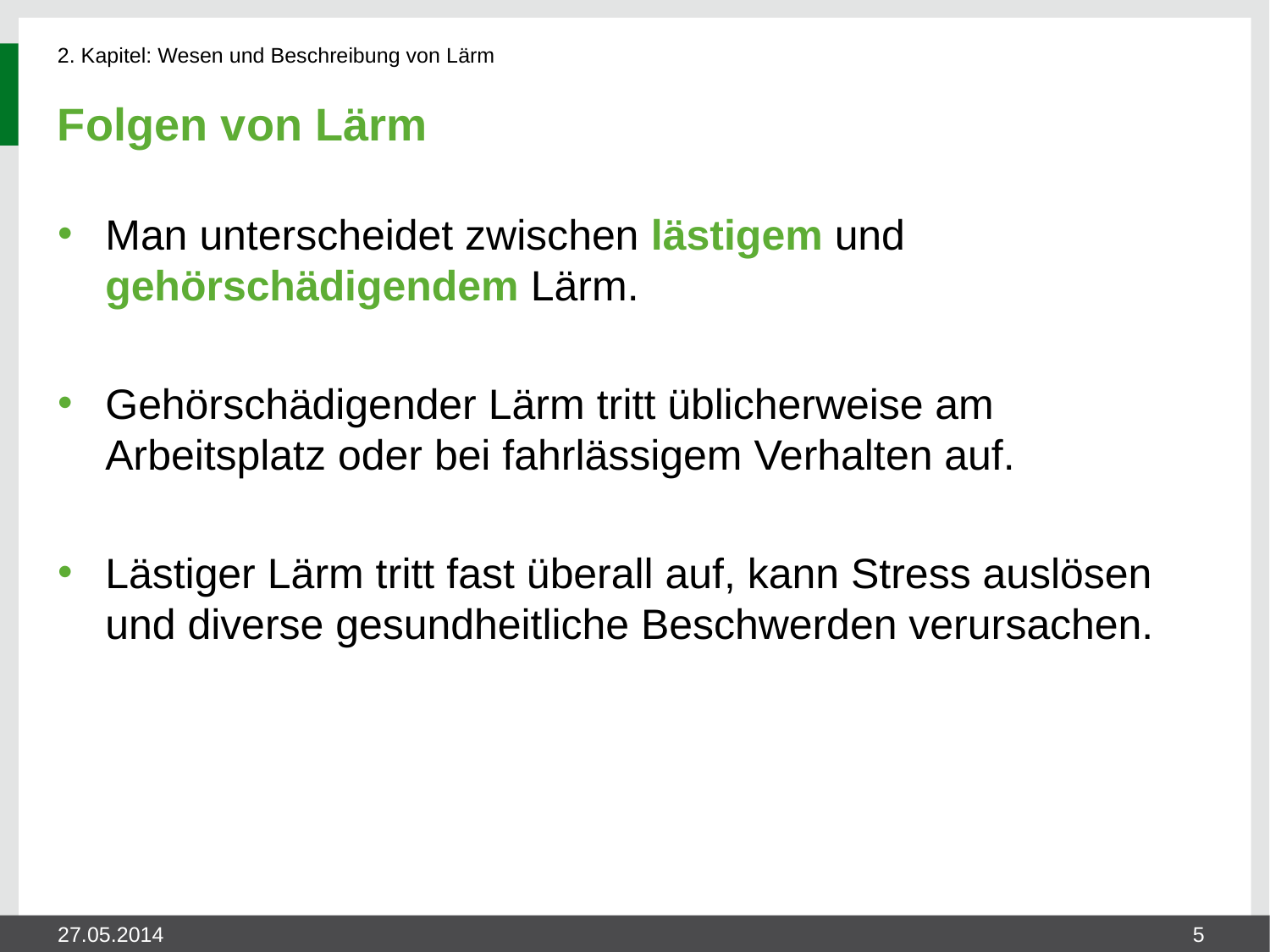

# Folgen von Lärm
Man unterscheidet zwischen lästigem und gehörschädigendem Lärm.

Gehörschädigender Lärm tritt üblicherweise am Arbeitsplatz oder bei fahrlässigem Verhalten auf.

Lästiger Lärm tritt fast überall auf, kann Stress auslösen und diverse gesundheitliche Beschwerden verursachen.

27.05.2014
5